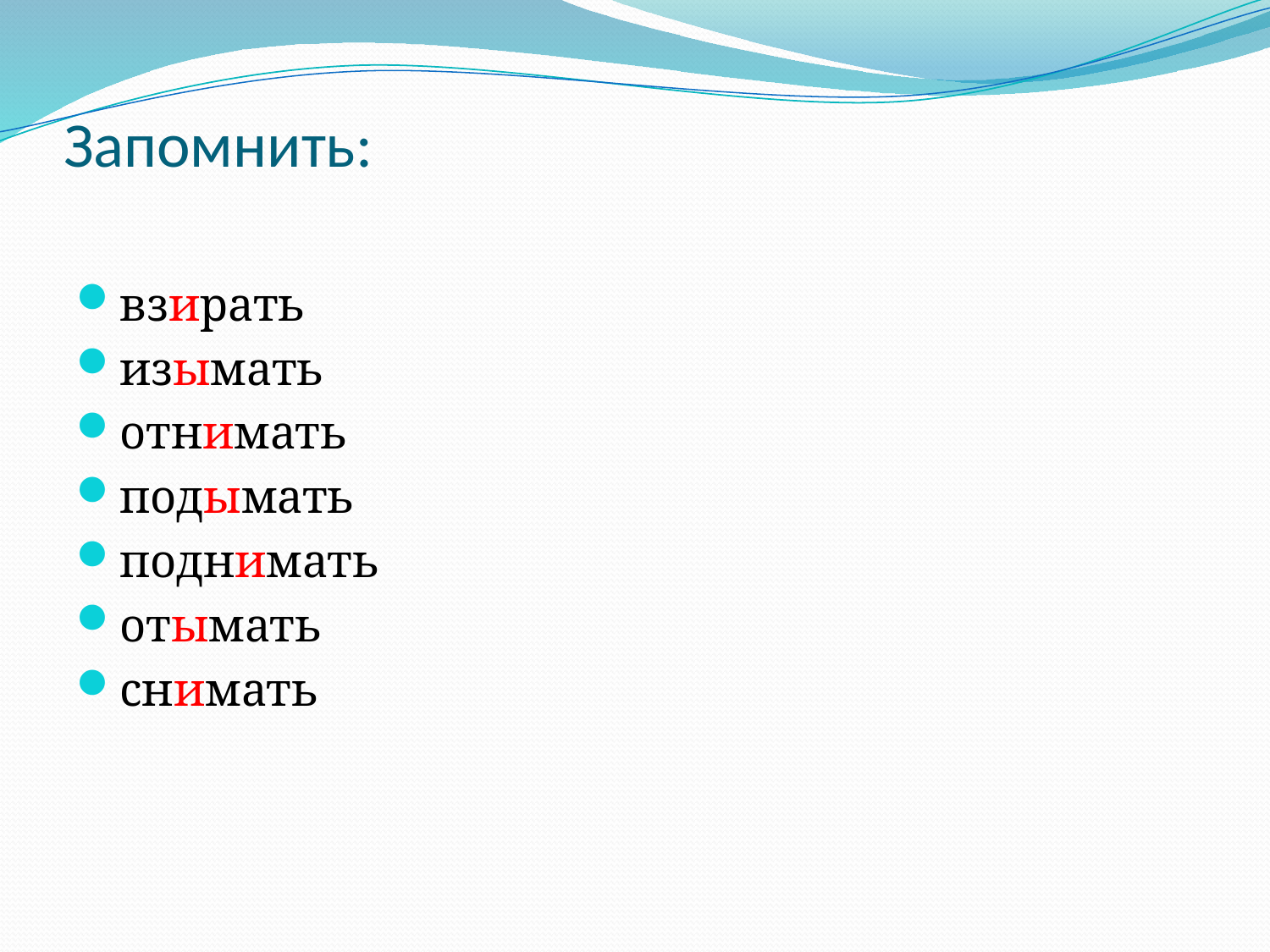

# Запомнить:
взирать
изымать
отнимать
подымать
поднимать
отымать
снимать